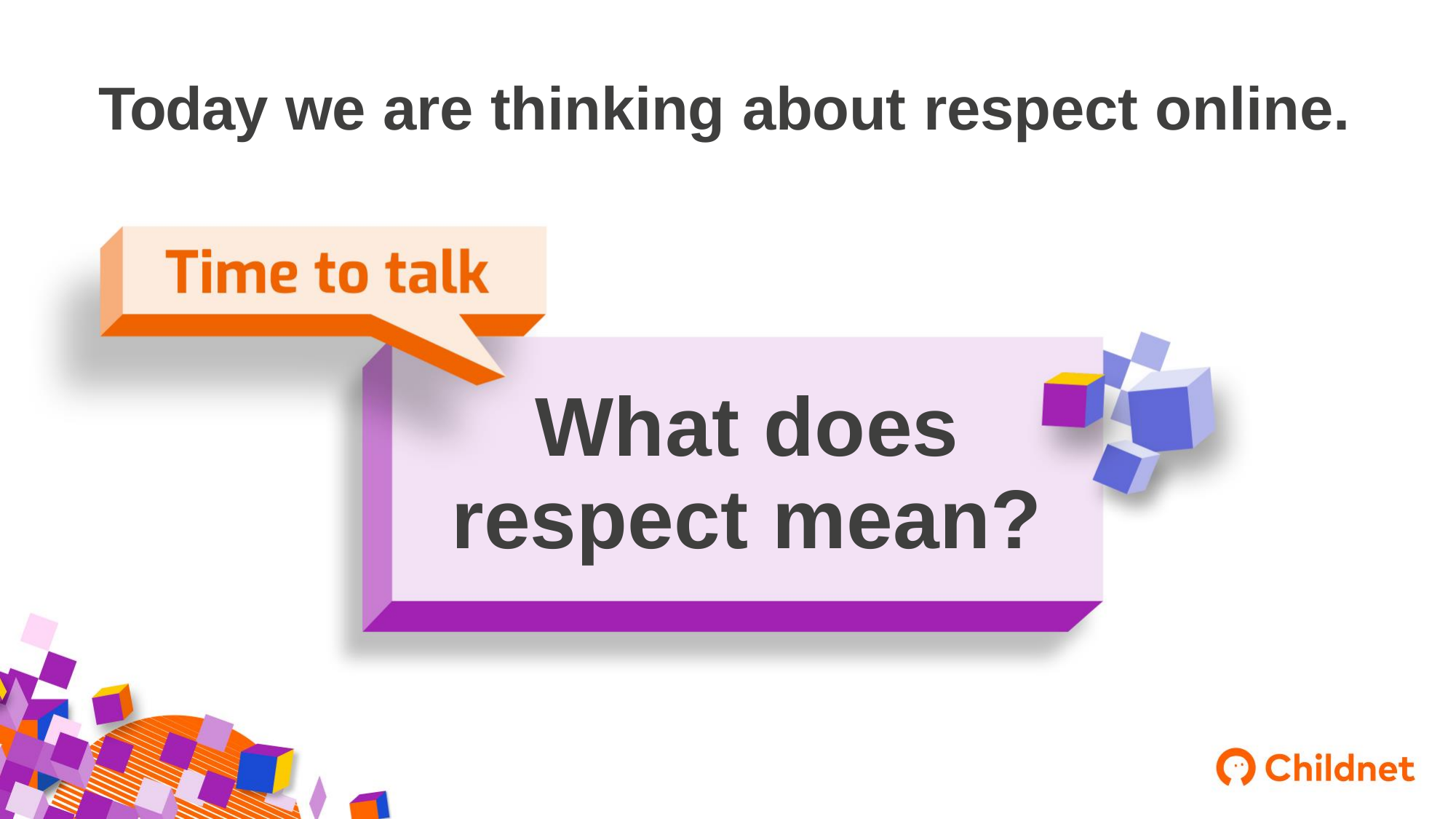

Today we are thinking about respect online.
What does  respect mean?